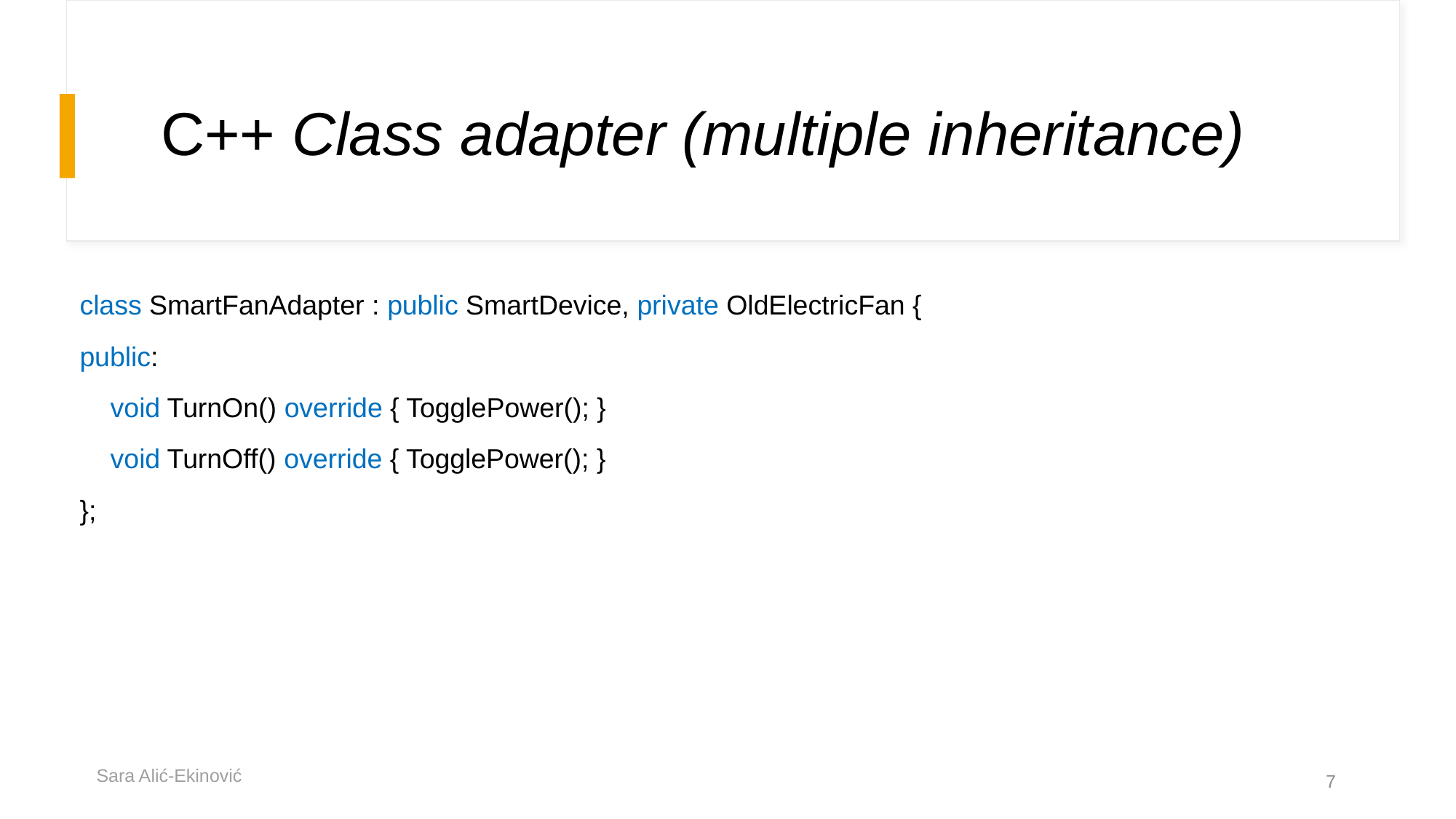

# C++ Class adapter (multiple inheritance)
class SmartFanAdapter : public SmartDevice, private OldElectricFan {
public:
    void TurnOn() override { TogglePower(); }
    void TurnOff() override { TogglePower(); }
};
Sara Alić-Ekinović
7